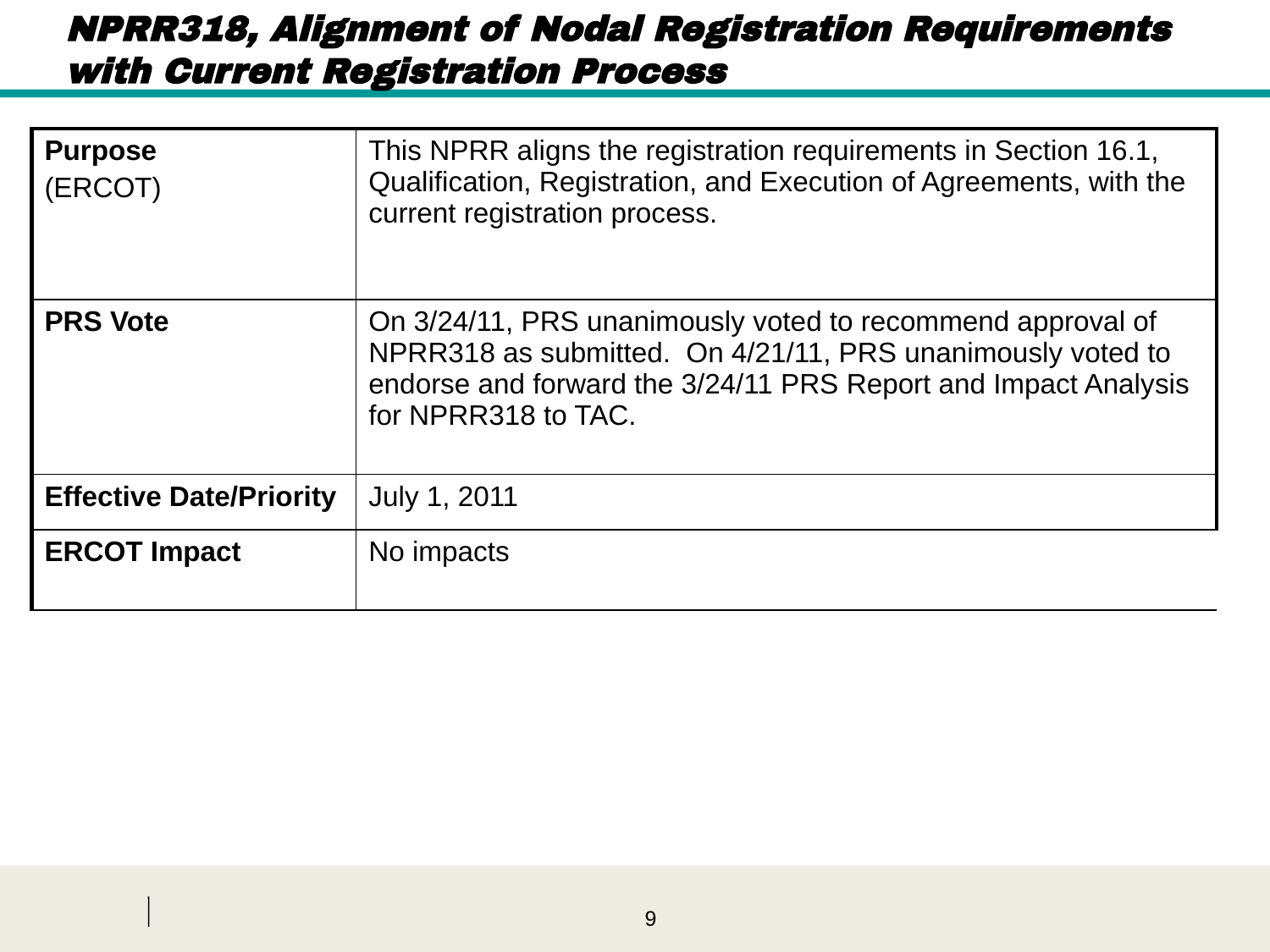

NPRR318, Alignment of Nodal Registration Requirements with Current Registration Process
| Purpose (ERCOT) | This NPRR aligns the registration requirements in Section 16.1, Qualification, Registration, and Execution of Agreements, with the current registration process. |
| --- | --- |
| PRS Vote | On 3/24/11, PRS unanimously voted to recommend approval of NPRR318 as submitted. On 4/21/11, PRS unanimously voted to endorse and forward the 3/24/11 PRS Report and Impact Analysis for NPRR318 to TAC. |
| Effective Date/Priority | July 1, 2011 |
| ERCOT Impact | No impacts |